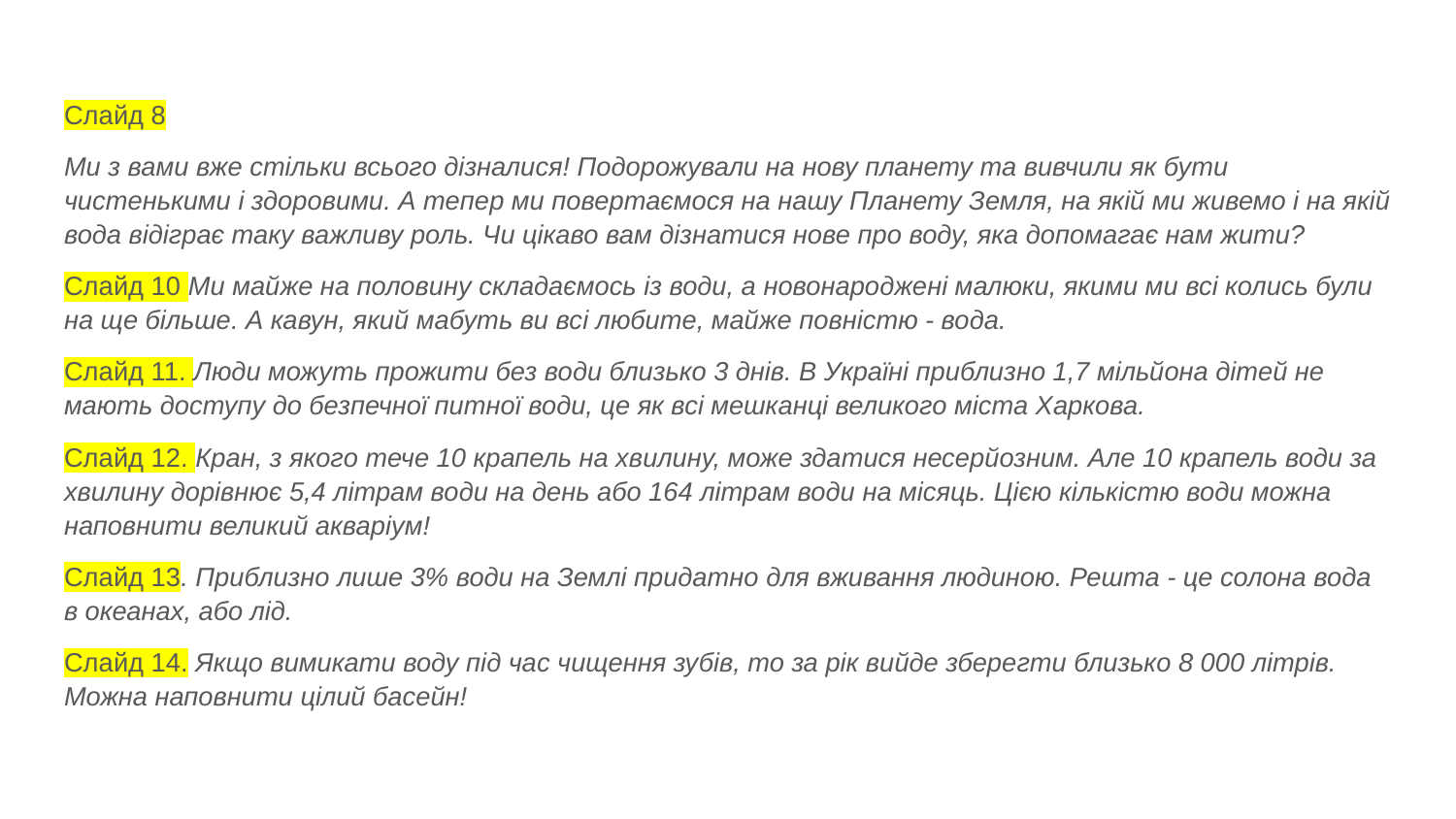

Слайд 8
Ми з вами вже стільки всього дізналися! Подорожували на нову планету та вивчили як бути чистенькими і здоровими. А тепер ми повертаємося на нашу Планету Земля, на якій ми живемо і на якій вода відіграє таку важливу роль. Чи цікаво вам дізнатися нове про воду, яка допомагає нам жити?
Слайд 10 Ми майже на половину складаємось із води, а новонароджені малюки, якими ми всі колись були на ще більше. А кавун, який мабуть ви всі любите, майже повністю - вода.
Слайд 11. Люди можуть прожити без води близько 3 днів. В Україні приблизно 1,7 мільйона дітей не мають доступу до безпечної питної води, це як всі мешканці великого міста Харкова.
Слайд 12. Кран, з якого тече 10 крапель на хвилину, може здатися несерйозним. Але 10 крапель води за хвилину дорівнює 5,4 літрам води на день або 164 літрам води на місяць. Цією кількістю води можна наповнити великий акваріум!
Слайд 13. Приблизно лише 3% води на Землі придатно для вживання людиною. Решта - це солона вода в океанах, або лід.
Слайд 14. Якщо вимикати воду під час чищення зубів, то за рік вийде зберегти близько 8 000 літрів. Можна наповнити цілий басейн!